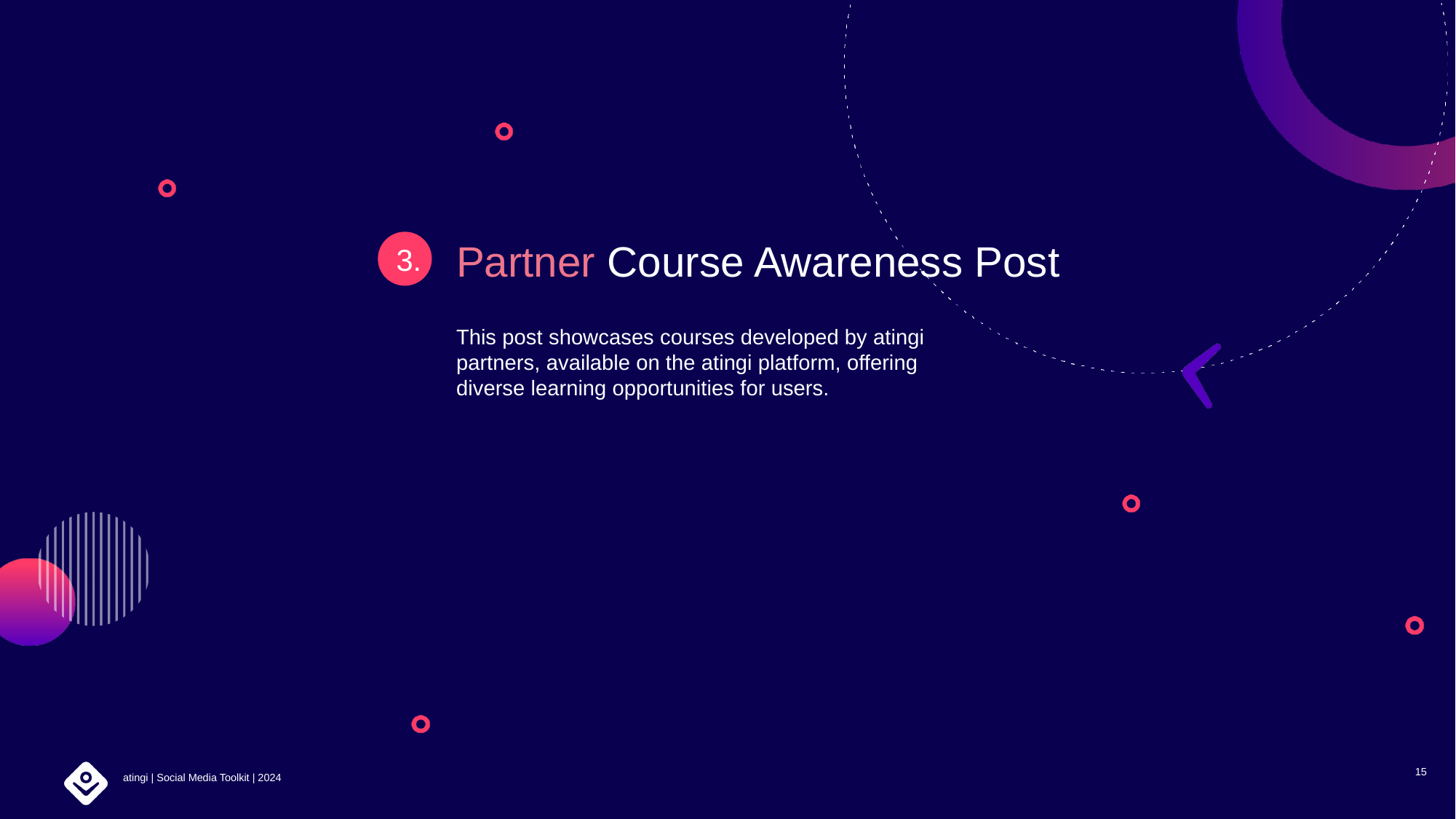

# Partner Course Awareness Post

3.
This post showcases courses developed by atingi partners, available on the atingi platform, offering diverse learning opportunities for users.
15
atingi | Social Media Toolkit | 2024